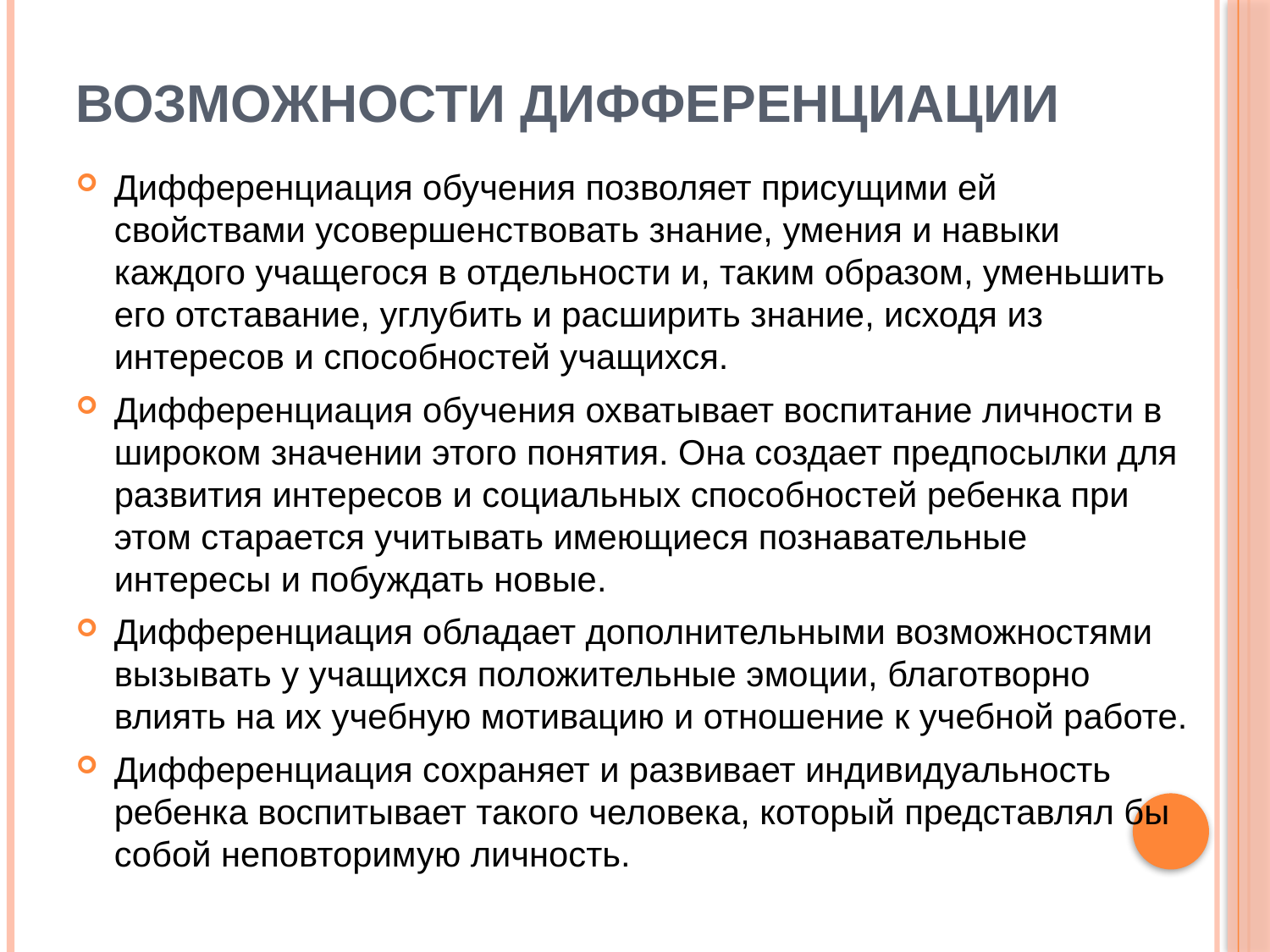

# Возможности дифференциации
Дифференциация обучения позволяет присущими ей свойствами усовершенствовать знание, умения и навыки каждого учащегося в отдельности и, таким образом, уменьшить его отставание, углубить и расширить знание, исходя из интересов и способностей учащихся.
Дифференциация обучения охватывает воспитание личности в широком значении этого понятия. Она создает предпосылки для развития интересов и социальных способностей ребенка при этом старается учитывать имеющиеся познавательные интересы и побуждать новые.
Дифференциация обладает дополнительными возможностями вызывать у учащихся положительные эмоции, благотворно влиять на их учебную мотивацию и отношение к учебной работе.
Дифференциация сохраняет и развивает индивидуальность ребенка воспитывает такого человека, который представлял бы собой неповторимую личность.